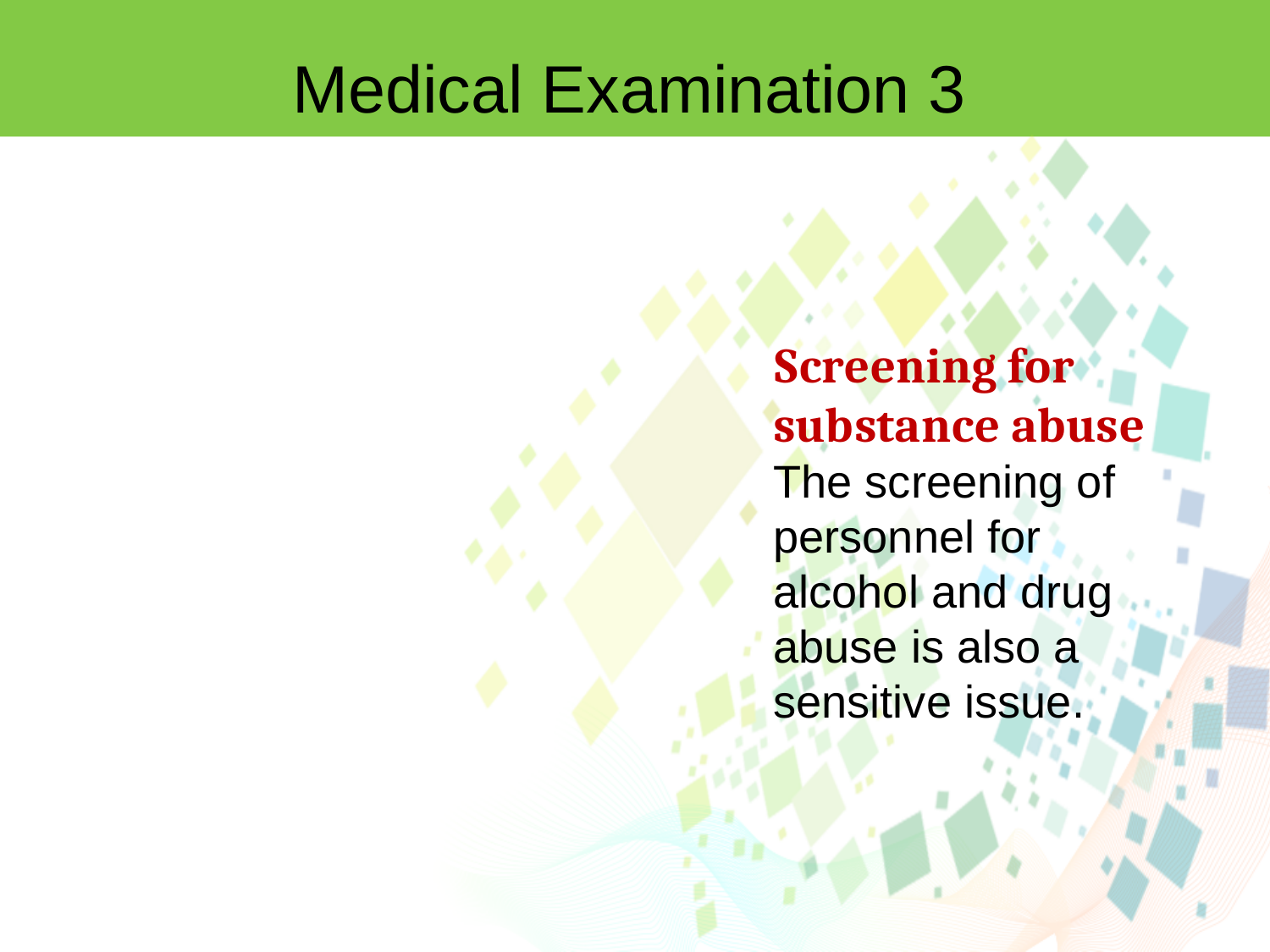

Medical Examination 3
Screening for substance abuse
The screening of personnel for alcohol and drug abuse is also a sensitive issue.